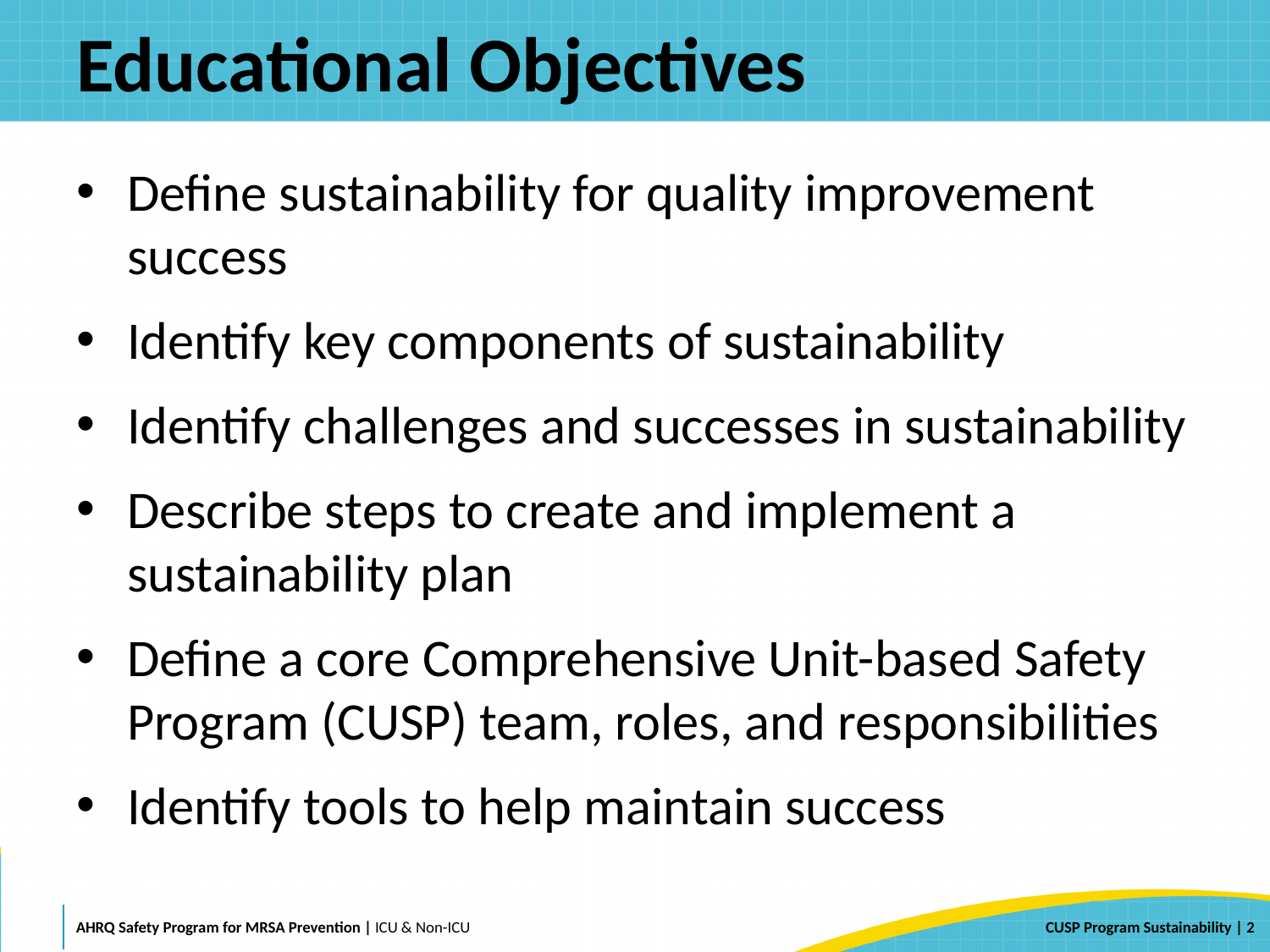

# Educational Objectives
Define sustainability for quality improvement success
Identify key components of sustainability
Identify challenges and successes in sustainability
Describe steps to create and implement a sustainability plan
Define a core Comprehensive Unit-based Safety Program (CUSP) team, roles, and responsibilities
Identify tools to help maintain success
 | 2